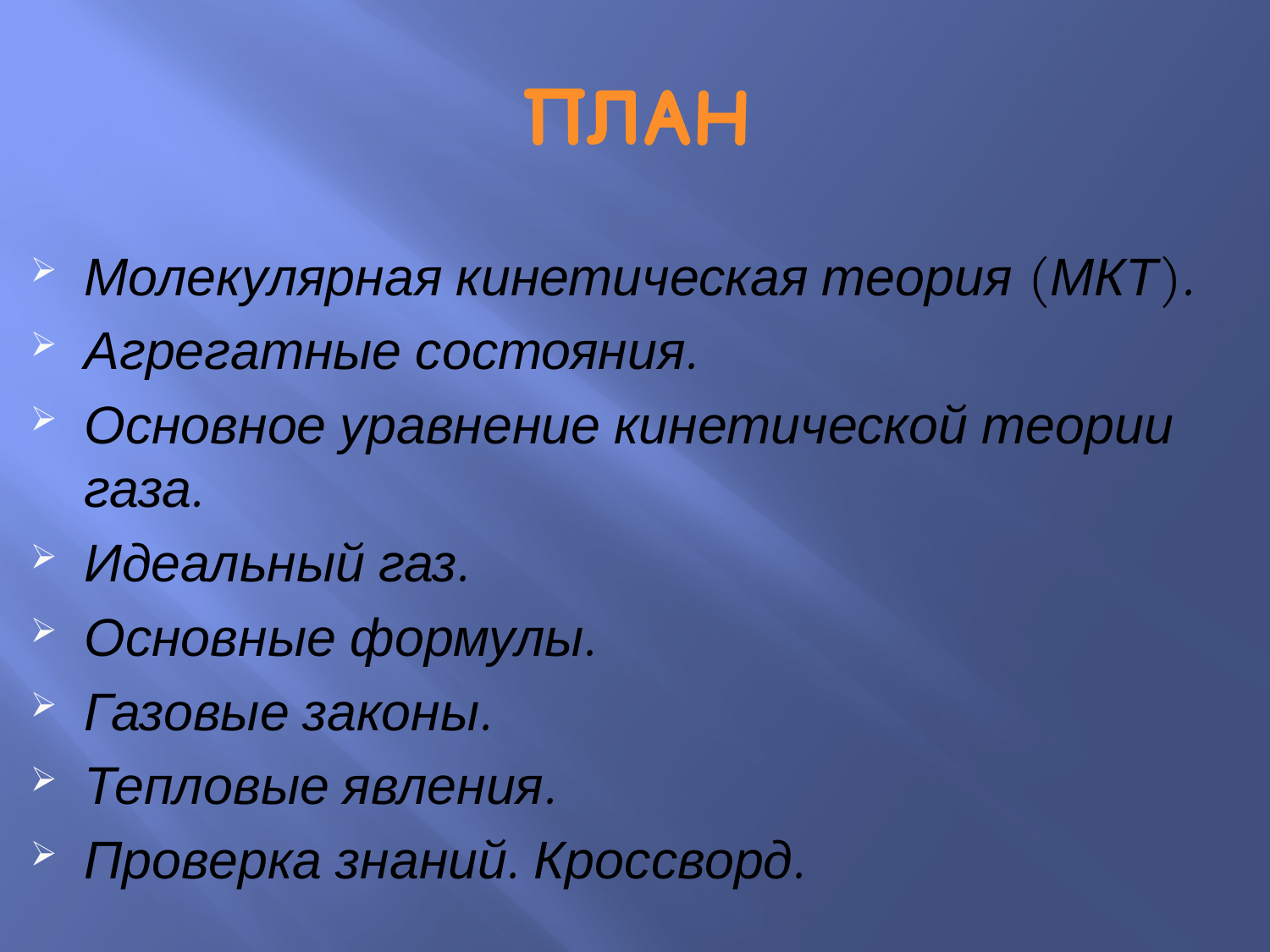

# ПЛАН
Молекулярная кинетическая теория (МКТ).
Агрегатные состояния.
Основное уравнение кинетической теории газа.
Идеальный газ.
Основные формулы.
Газовые законы.
Тепловые явления.
Проверка знаний. Кроссворд.